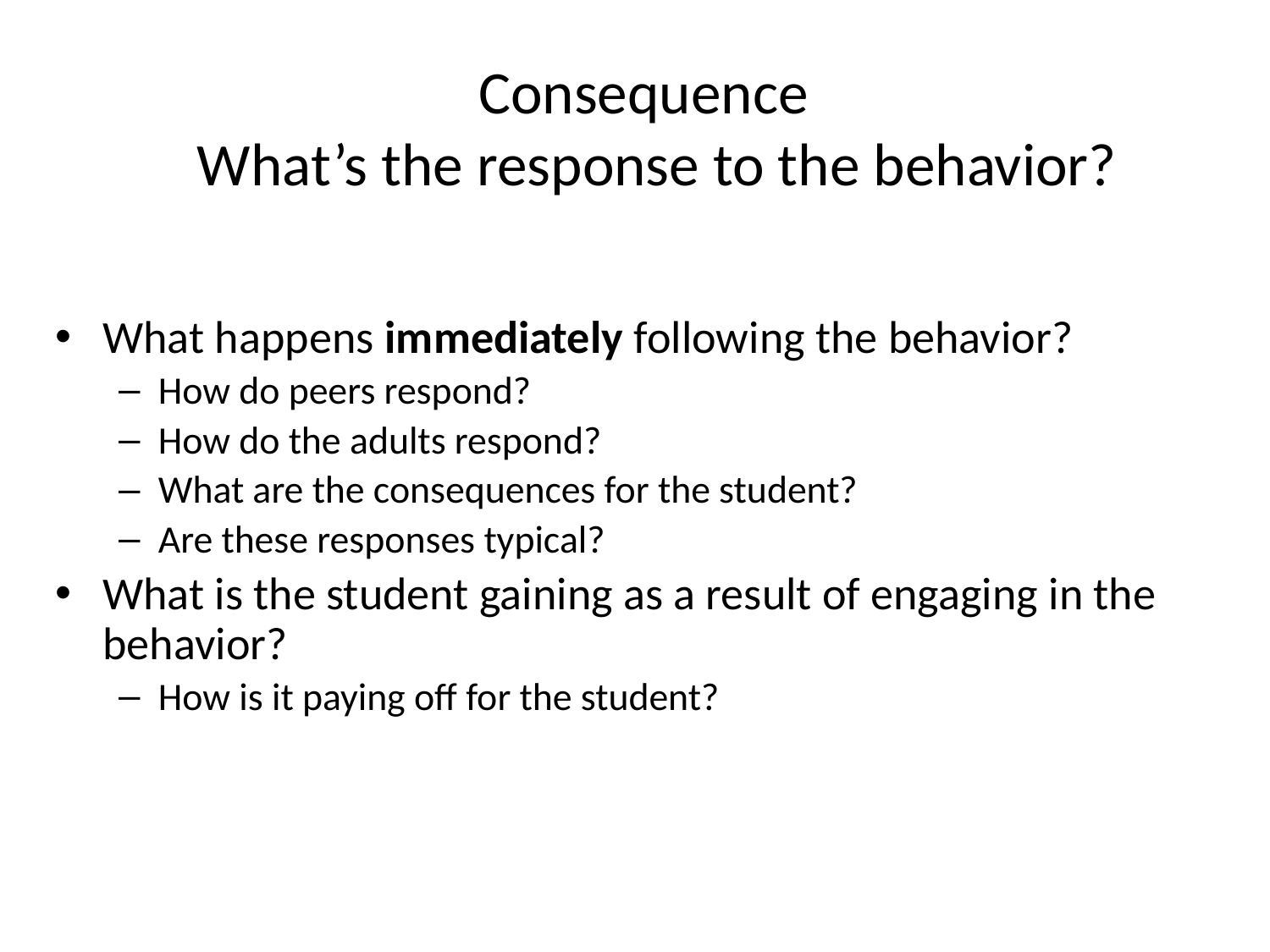

# Consequence What’s the response to the behavior?
What happens immediately following the behavior?
How do peers respond?
How do the adults respond?
What are the consequences for the student?
Are these responses typical?
What is the student gaining as a result of engaging in the behavior?
How is it paying off for the student?